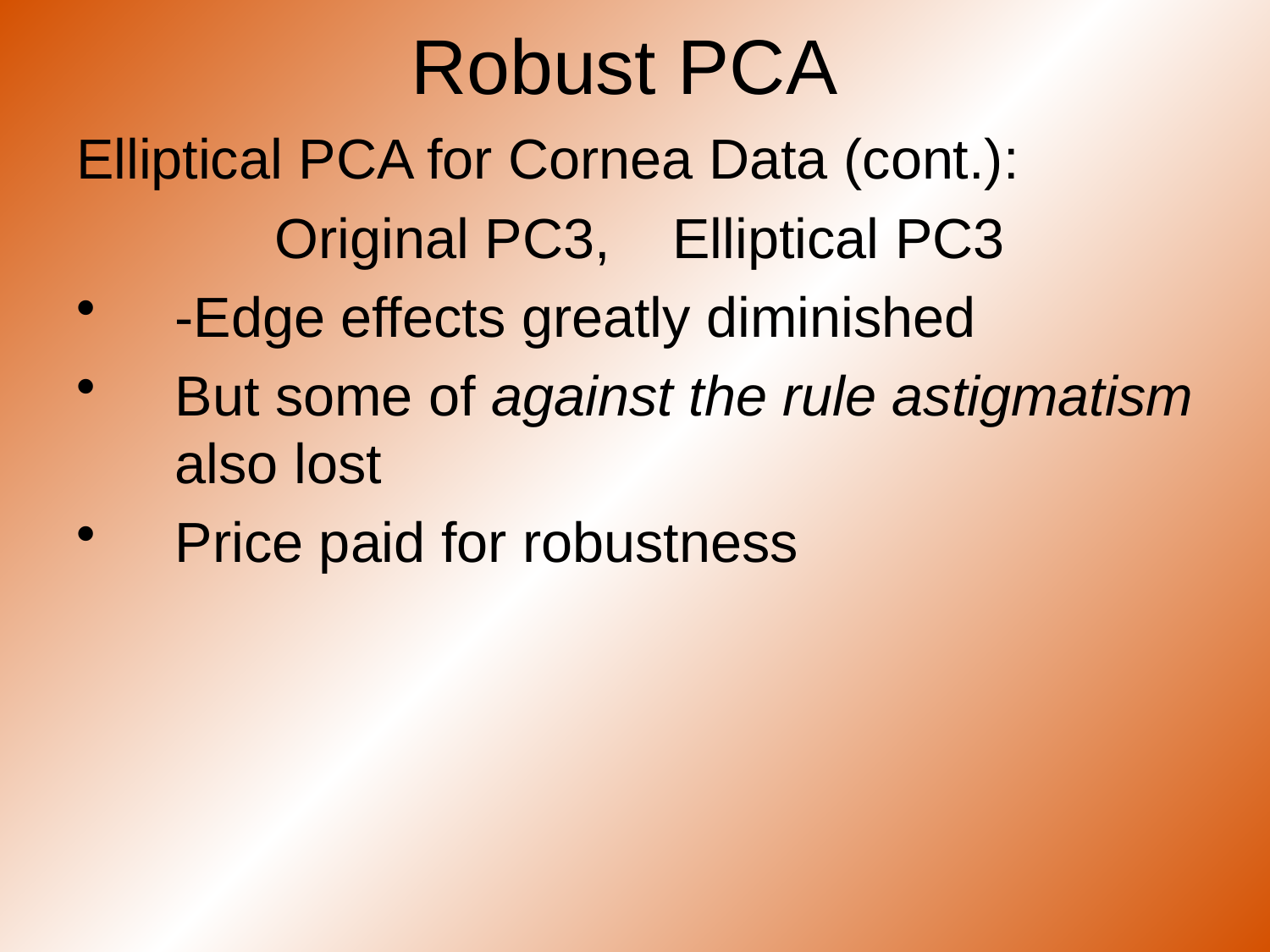

# Robust PCA
Elliptical PCA for Cornea Data (cont.):
Original PC3,    Elliptical PC3
-Edge effects greatly diminished
But some of against the rule astigmatism also lost
Price paid for robustness